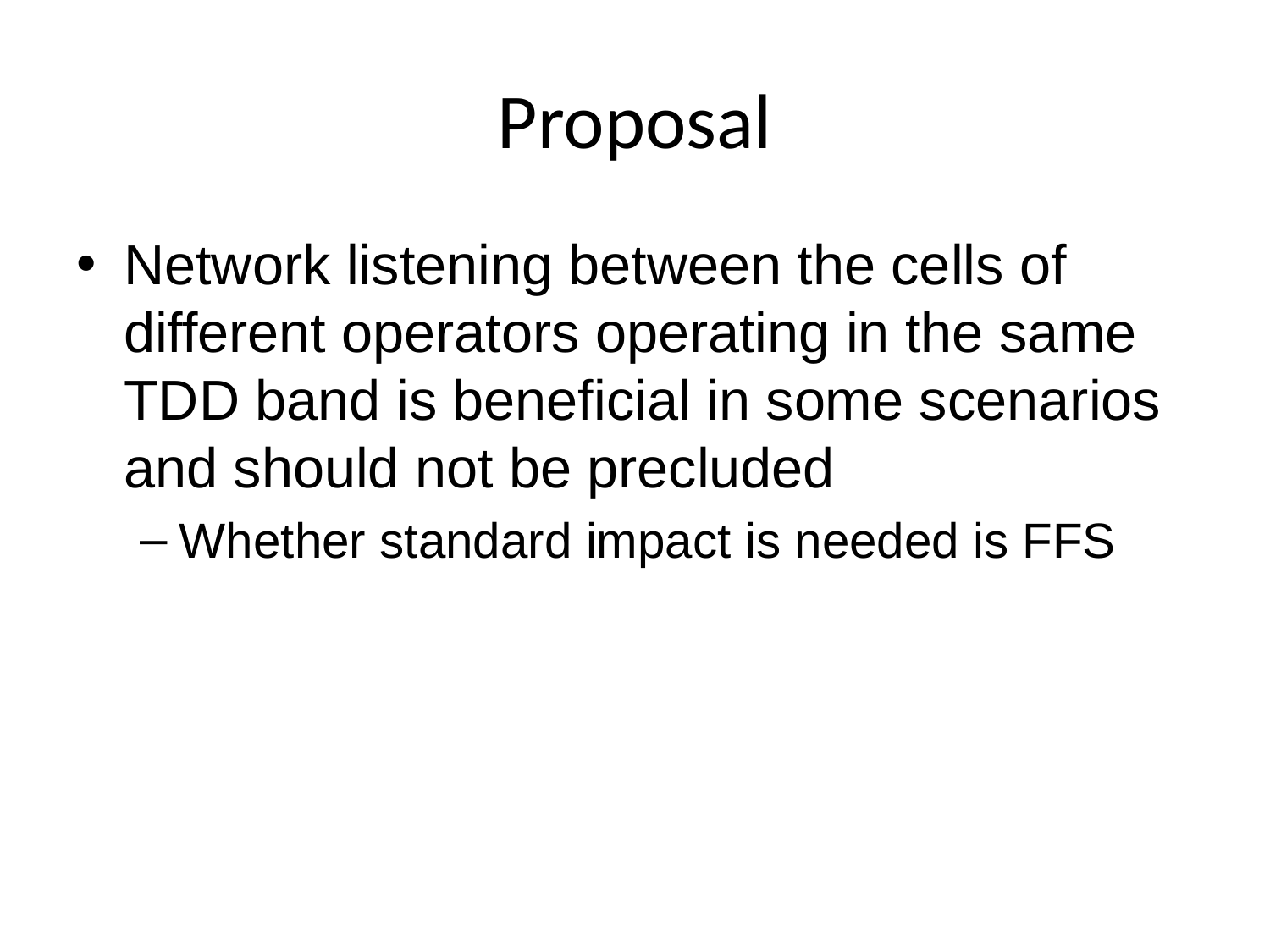

# Proposal
Network listening between the cells of different operators operating in the same TDD band is beneficial in some scenarios and should not be precluded
Whether standard impact is needed is FFS